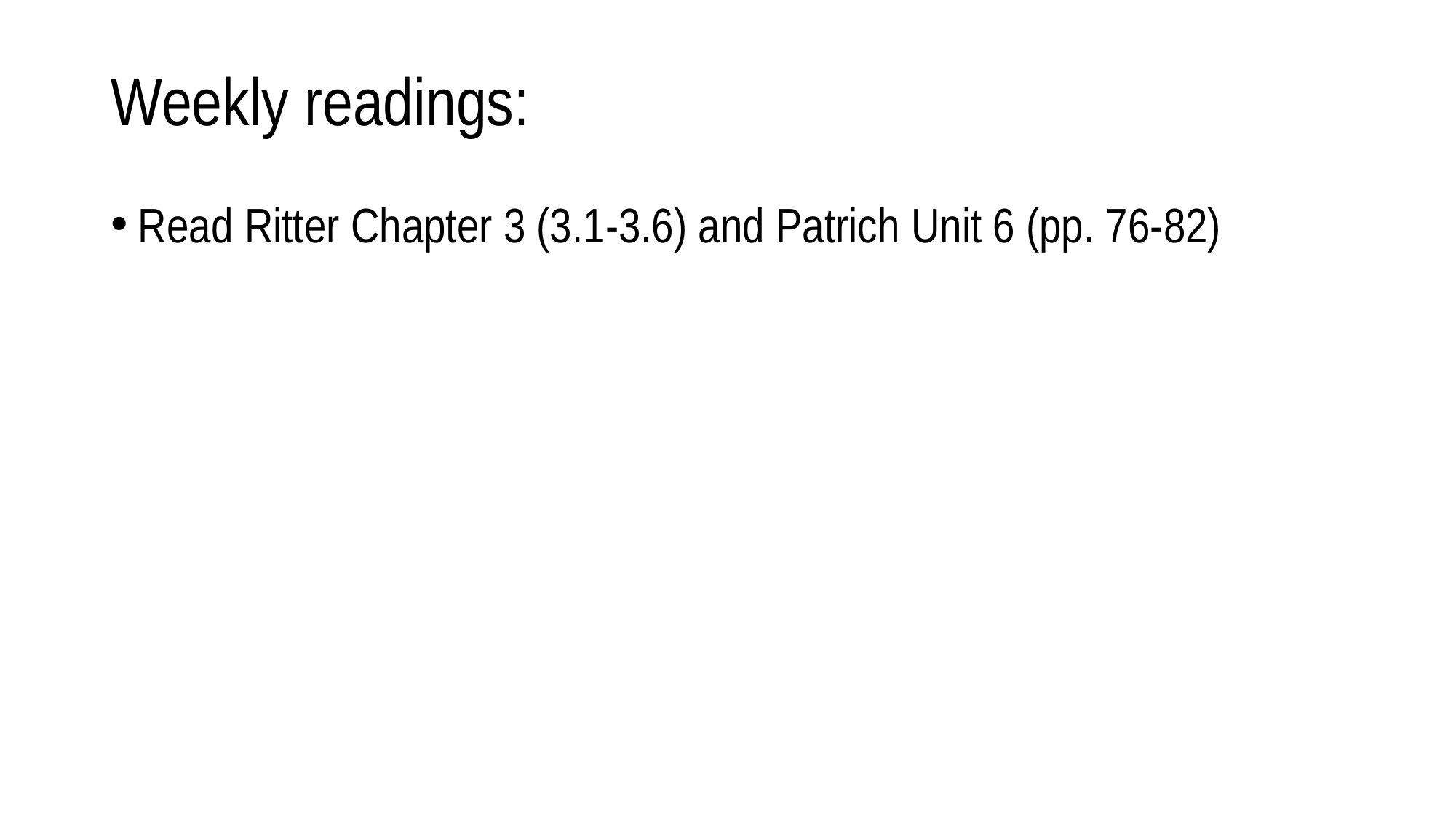

# Weekly readings:
Read Ritter Chapter 3 (3.1-3.6) and Patrich Unit 6 (pp. 76-82)